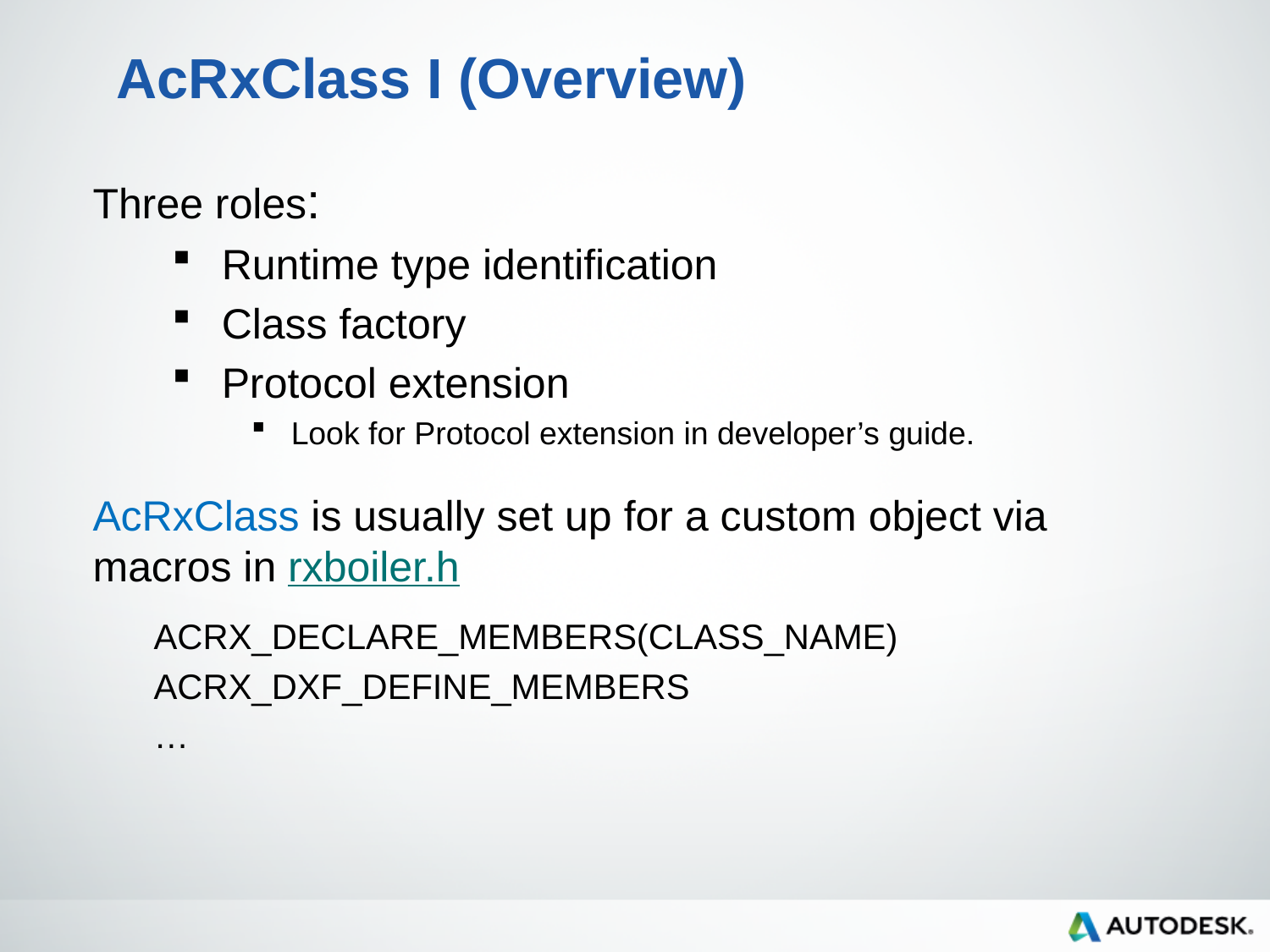

# AcRxClass I (Overview)
Three roles:
Runtime type identification
Class factory
Protocol extension
Look for Protocol extension in developer’s guide.
AcRxClass is usually set up for a custom object via macros in rxboiler.h

ACRX_DECLARE_MEMBERS(CLASS_NAME)
ACRX_DXF_DEFINE_MEMBERS
…